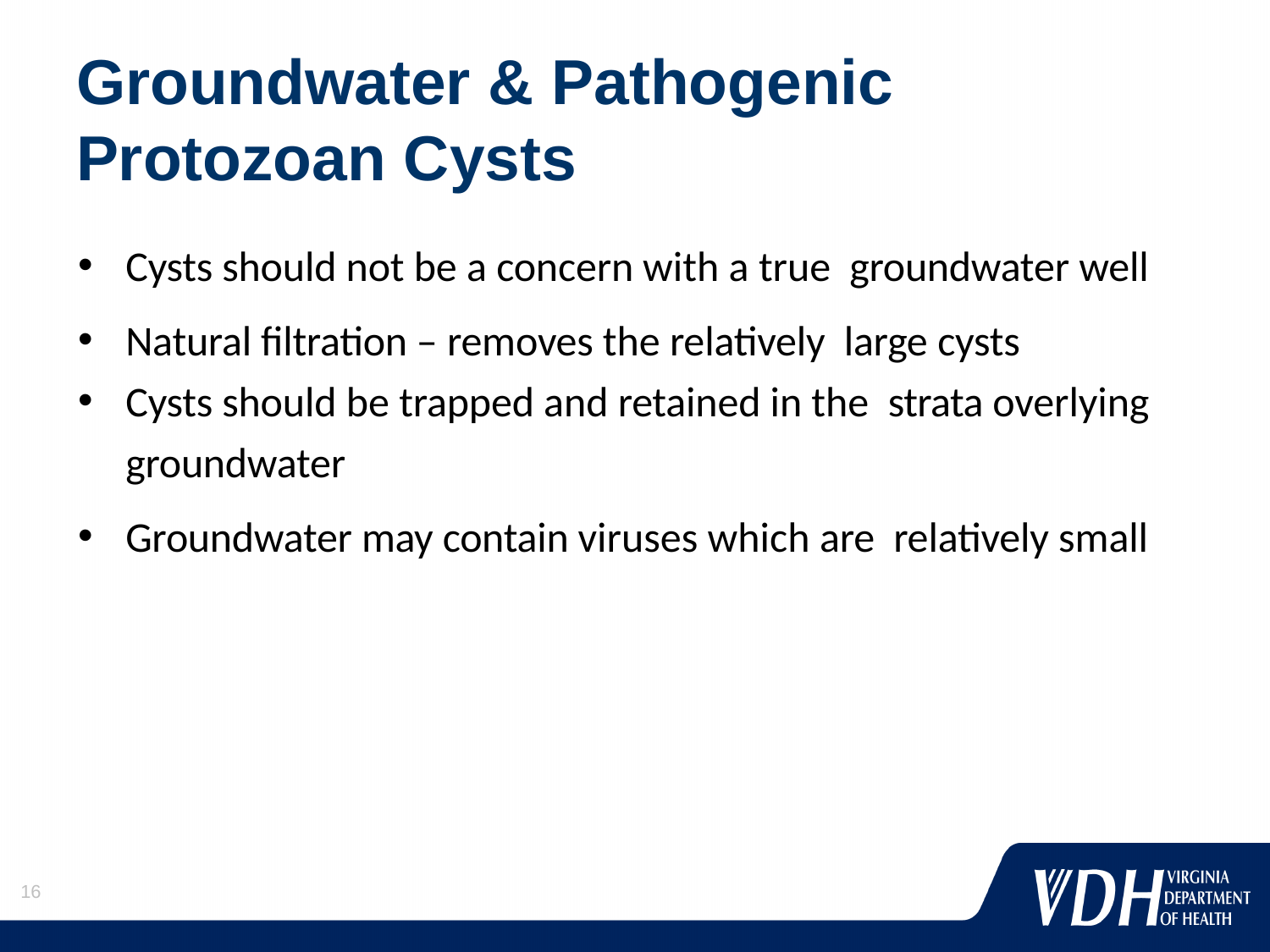

# Groundwater & Pathogenic Protozoan Cysts
Cysts should not be a concern with a true  groundwater well
Natural filtration – removes the relatively  large cysts
Cysts should be trapped and retained in the  strata overlying groundwater
Groundwater may contain viruses which are  relatively small

16